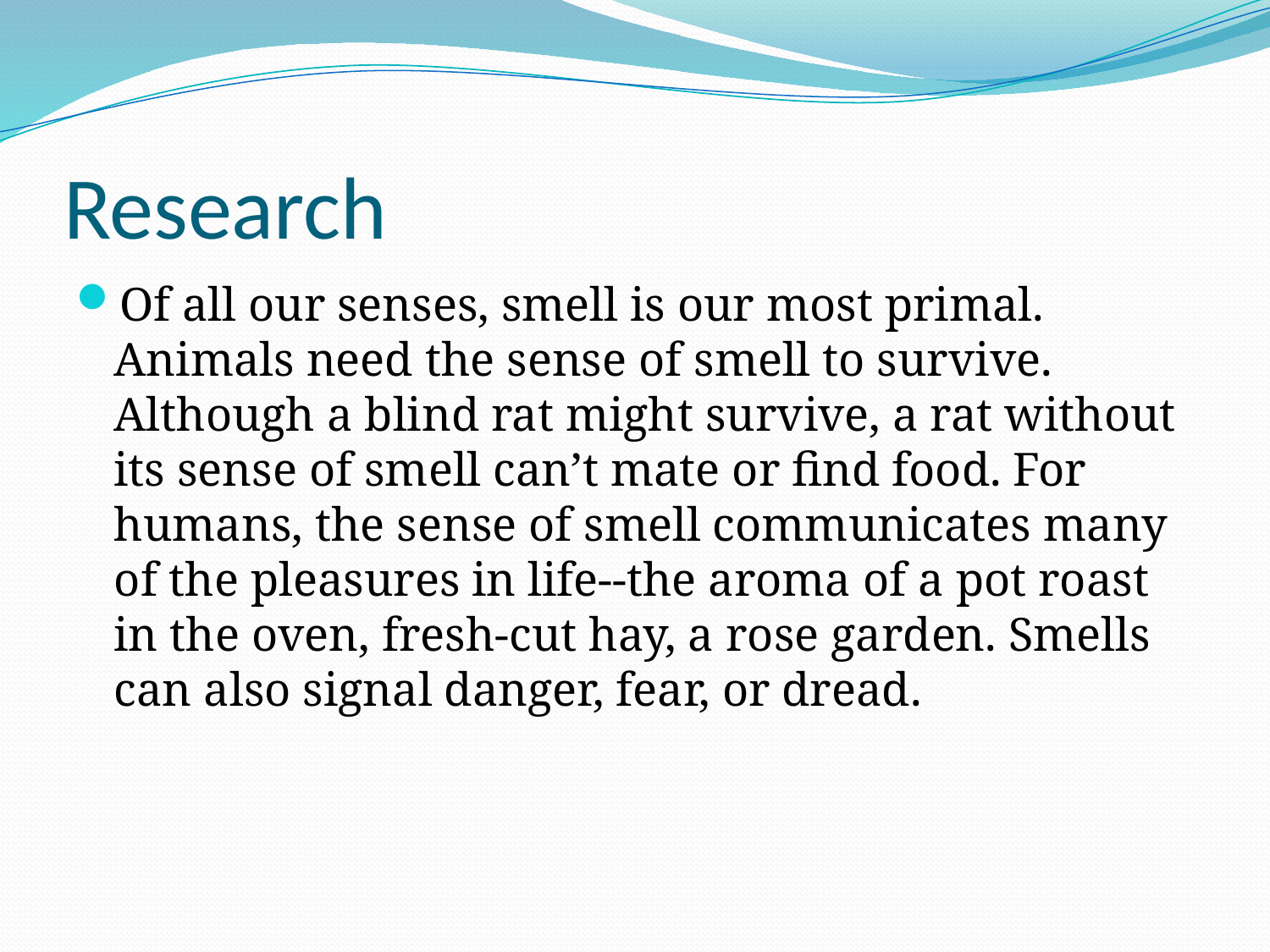

# Research
Of all our senses, smell is our most primal. Animals need the sense of smell to survive. Although a blind rat might survive, a rat without its sense of smell can’t mate or find food. For humans, the sense of smell communicates many of the pleasures in life--the aroma of a pot roast in the oven, fresh-cut hay, a rose garden. Smells can also signal danger, fear, or dread.